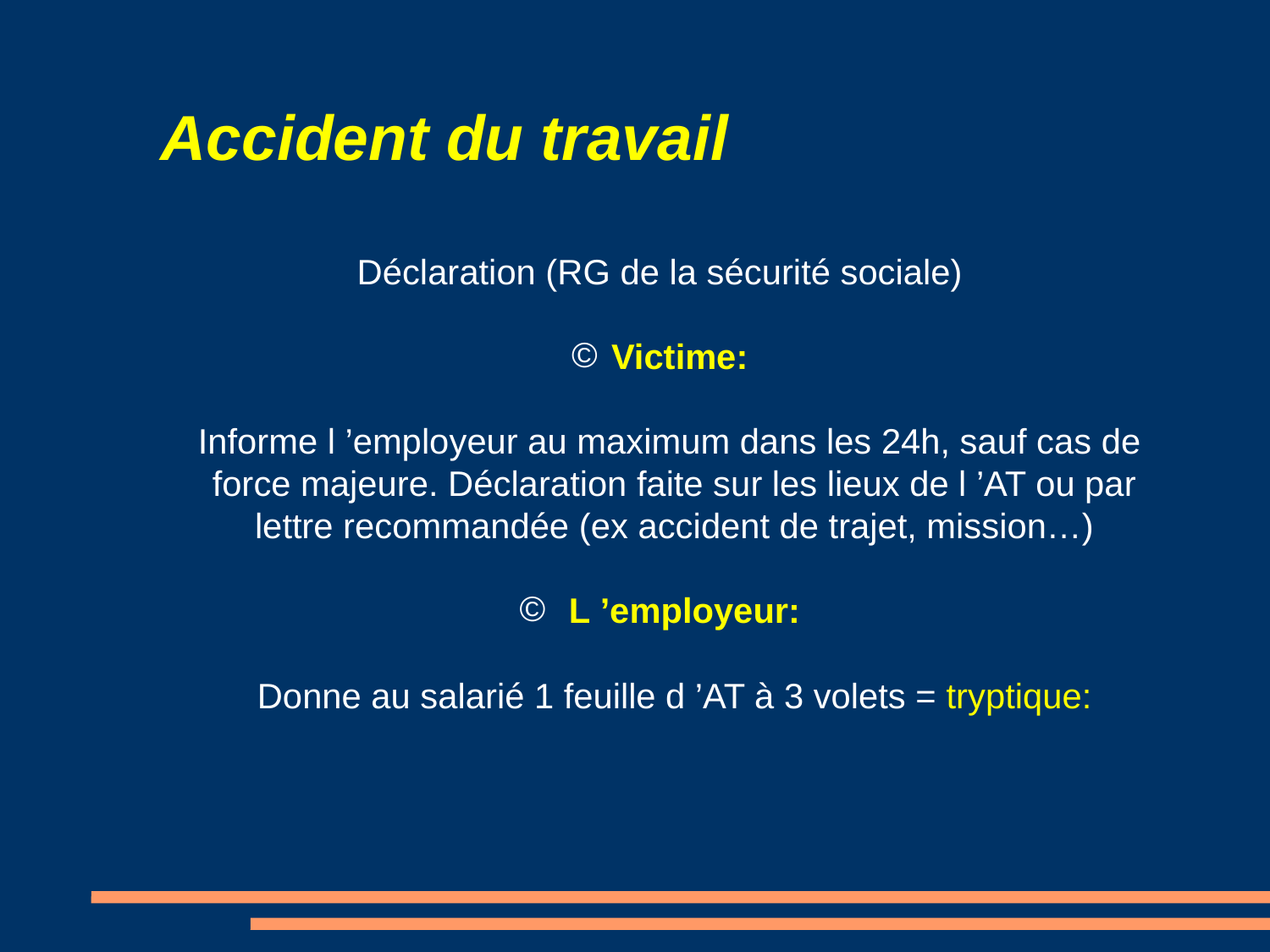

# Accident du travail
Déclaration (RG de la sécurité sociale)‏

 Victime:

   Informe l ’employeur au maximum dans les 24h, sauf cas de
   force majeure. Déclaration faite sur les lieux de l ’AT ou par
   lettre recommandée (ex accident de trajet, mission…)‏

  L ’employeur:

   Donne au salarié 1 feuille d ’AT à 3 volets = tryptique: